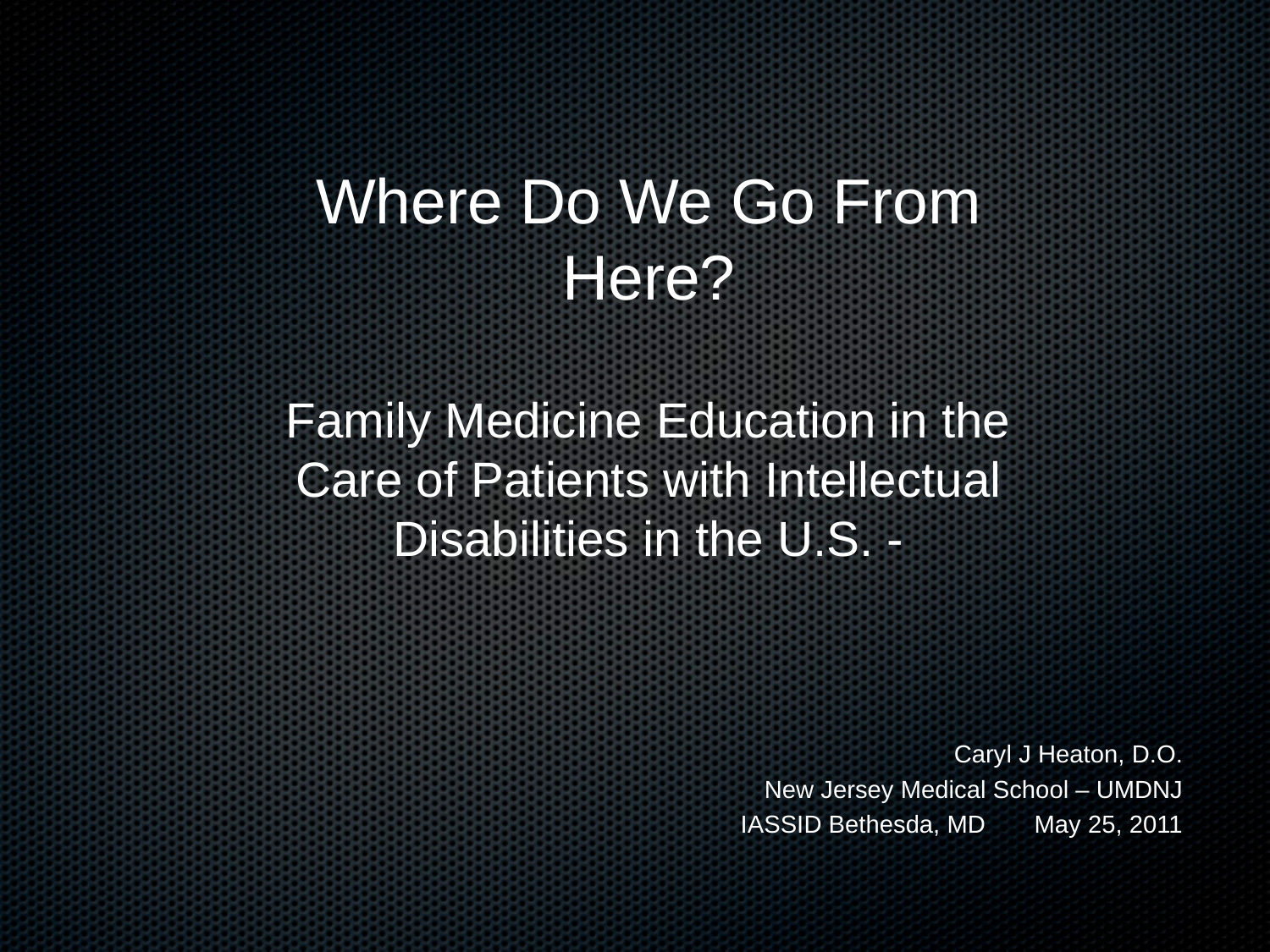

# Where Do We Go From Here? Family Medicine Education in the Care of Patients with Intellectual Disabilities in the U.S. -
Caryl J Heaton, D.O.
New Jersey Medical School – UMDNJ
IASSID Bethesda, MD       May 25, 2011